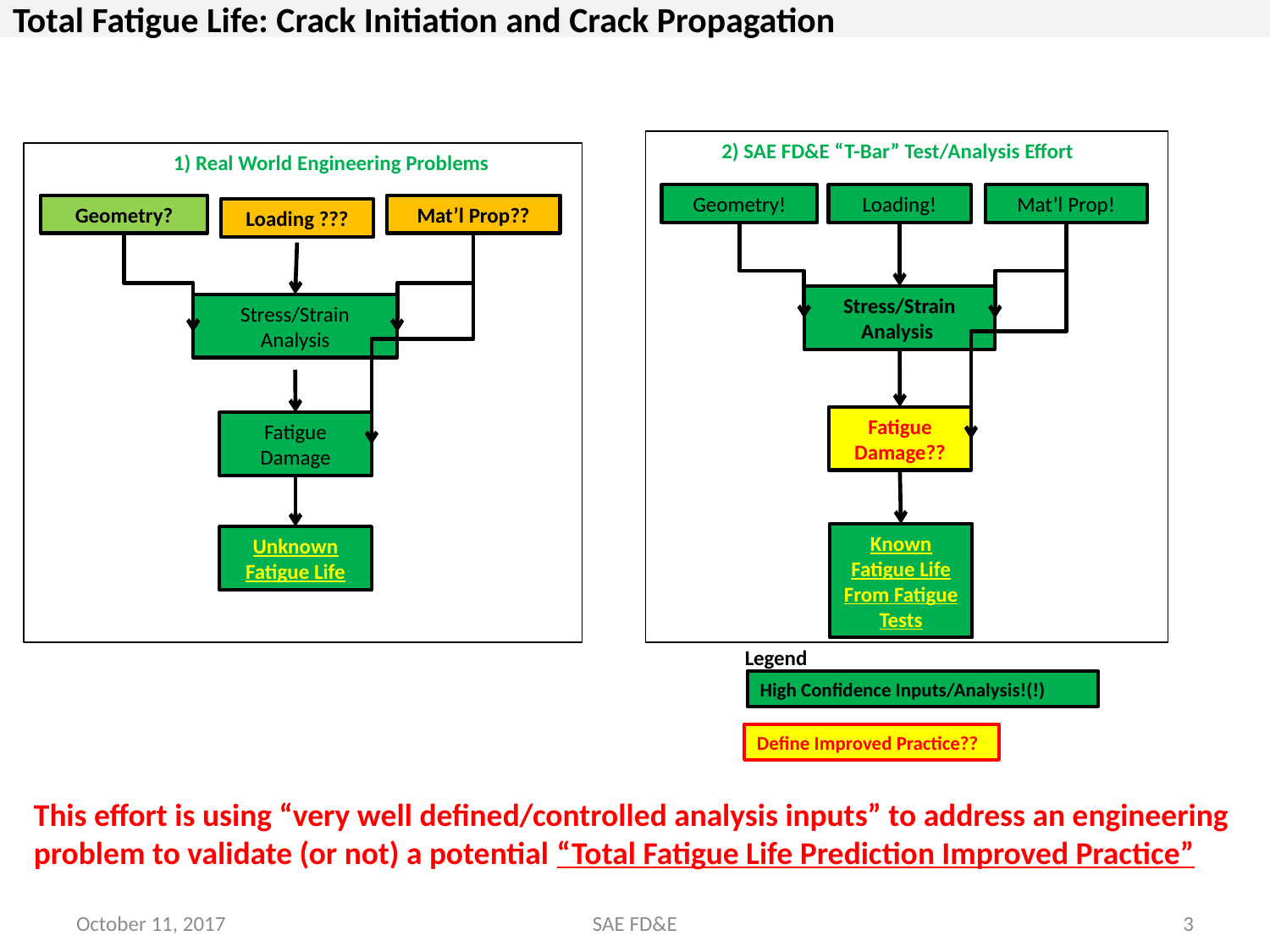

# Total Fatigue Life: Crack Initiation and Crack Propagation

2) SAE FD&E “T-Bar” Test/Analysis Effort
Loading!
Geometry!
Mat’l Prop!
Stress/Strain Analysis
Fatigue Damage??
Known Fatigue Life From Fatigue Tests

1) Real World Engineering Problems
Geometry?
Mat’l Prop??
Loading ???
Stress/Strain Analysis
Fatigue Damage
Unknown Fatigue Life
Legend
High Confidence Inputs/Analysis!(!)
Define Improved Practice??
This effort is using “very well defined/controlled analysis inputs” to address an engineering problem to validate (or not) a potential “Total Fatigue Life Prediction Improved Practice”
October 11, 2017
SAE FD&E
3